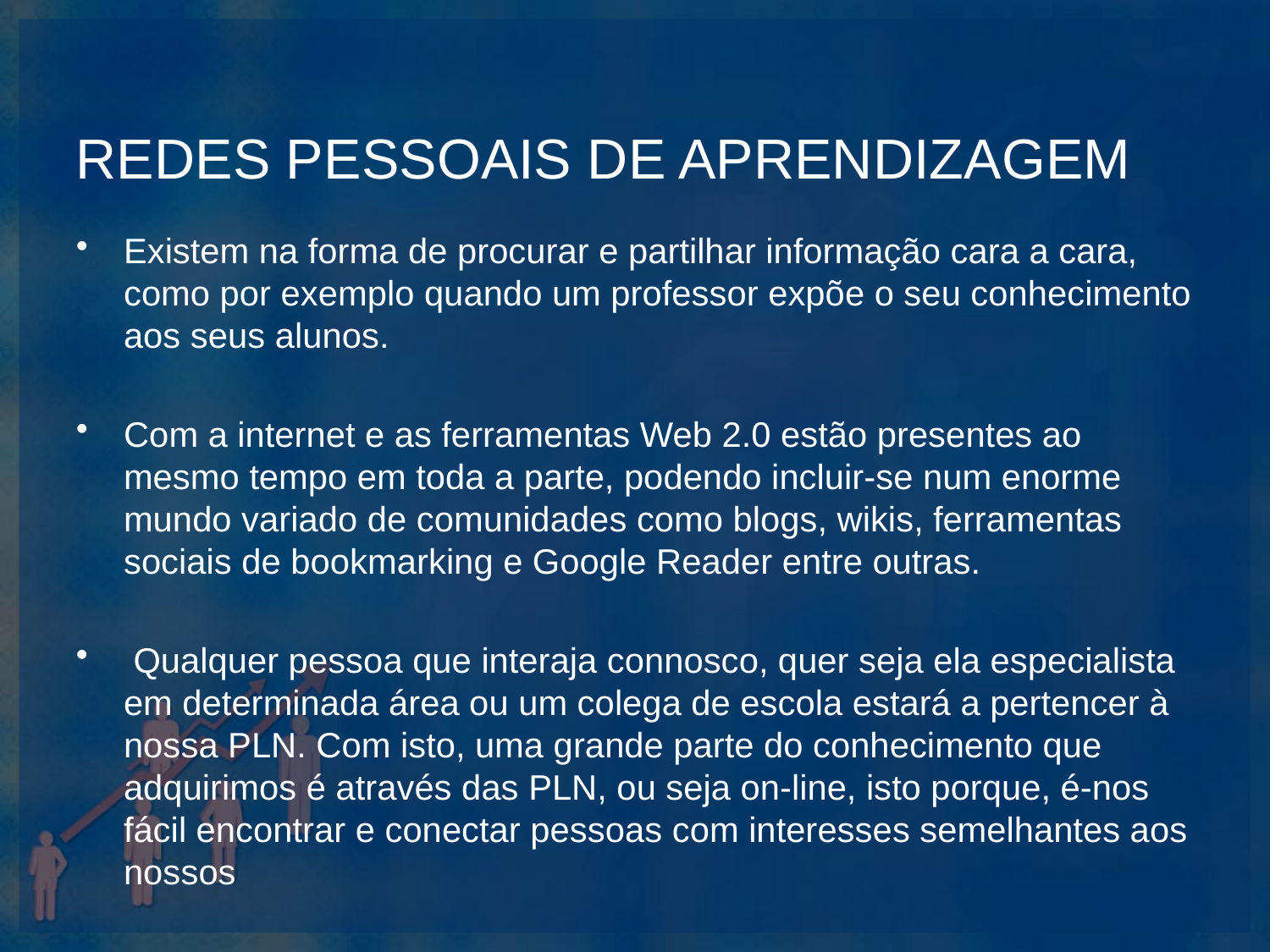

# REDES PESSOAIS DE APRENDIZAGEM
Existem na forma de procurar e partilhar informação cara a cara, como por exemplo quando um professor expõe o seu conhecimento aos seus alunos.

Com a internet e as ferramentas Web 2.0 estão presentes ao mesmo tempo em toda a parte, podendo incluir-se num enorme mundo variado de comunidades como blogs, wikis, ferramentas sociais de bookmarking e Google Reader entre outras.

 Qualquer pessoa que interaja connosco, quer seja ela especialista em determinada área ou um colega de escola estará a pertencer à nossa PLN. Com isto, uma grande parte do conhecimento que adquirimos é através das PLN, ou seja on-line, isto porque, é-nos fácil encontrar e conectar pessoas com interesses semelhantes aos nossos